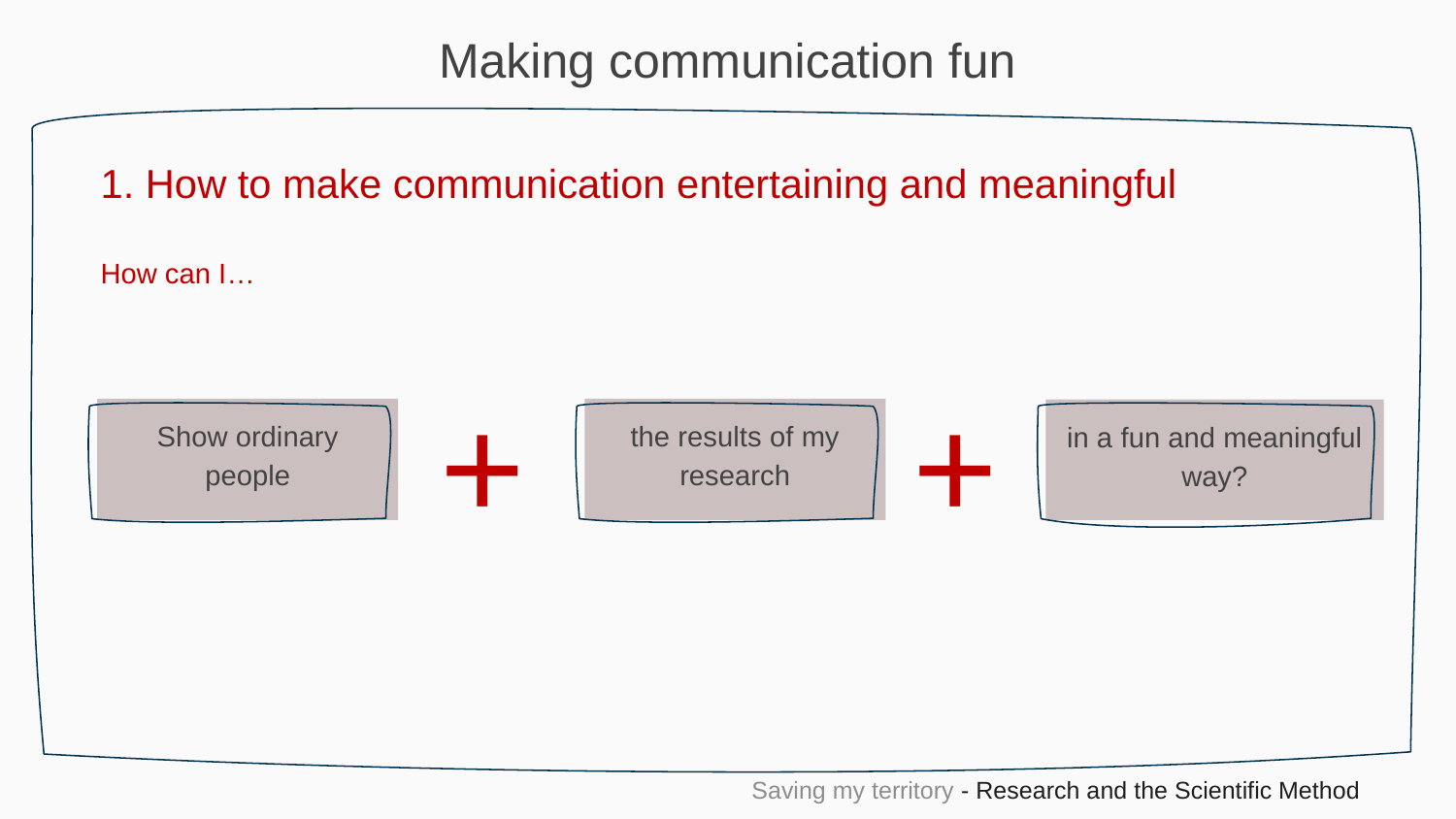

Making communication fun

1. How to make communication entertaining and meaningful
How can I…
+
+
Show ordinary people
the results of my research
in a fun and meaningful way?

Saving my territory - Research and the Scientific Method